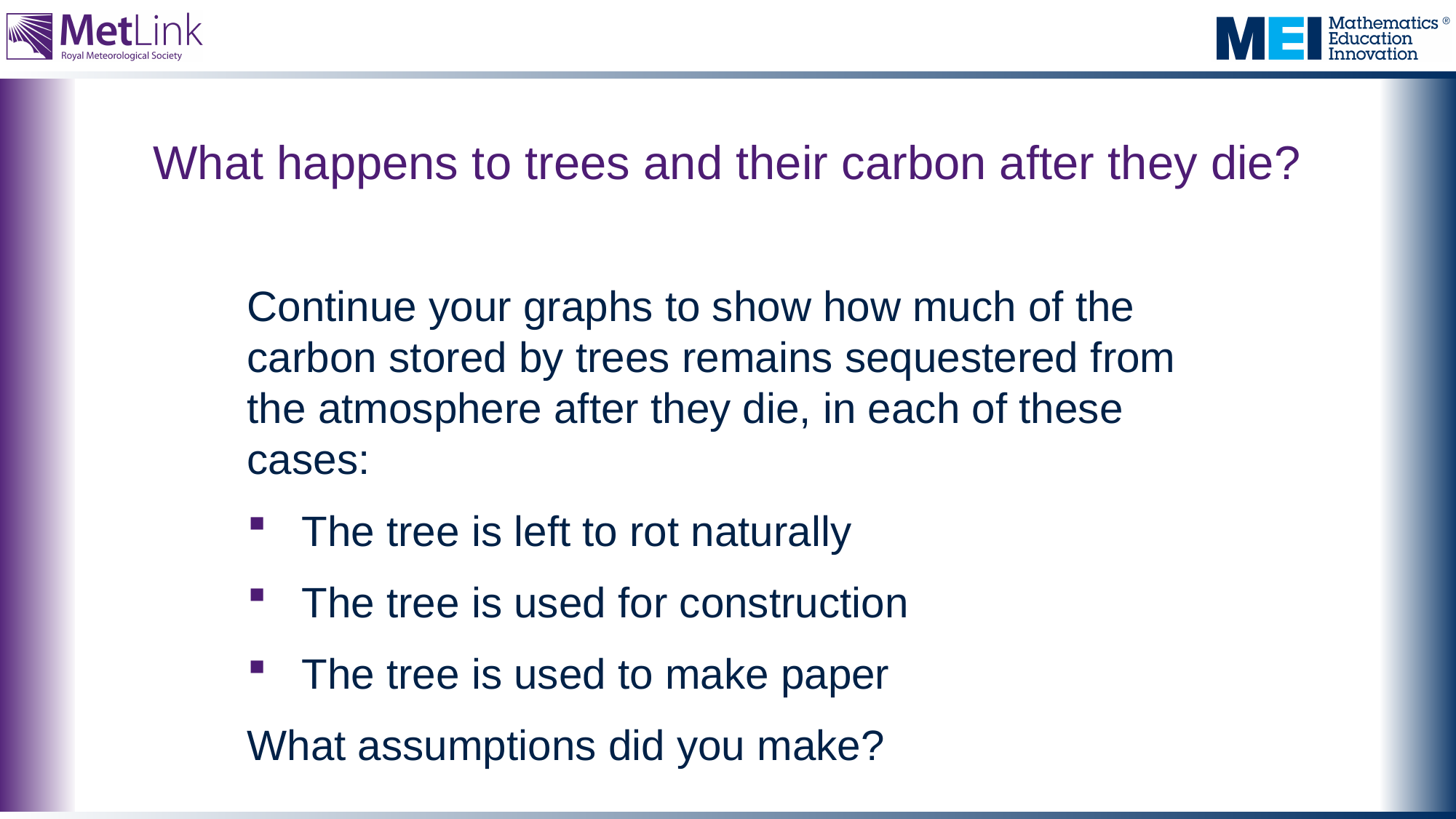

# What happens to trees and their carbon after they die?
Continue your graphs to show how much of the carbon stored by trees remains sequestered from the atmosphere after they die, in each of these cases:
The tree is left to rot naturally
The tree is used for construction
The tree is used to make paper
What assumptions did you make?